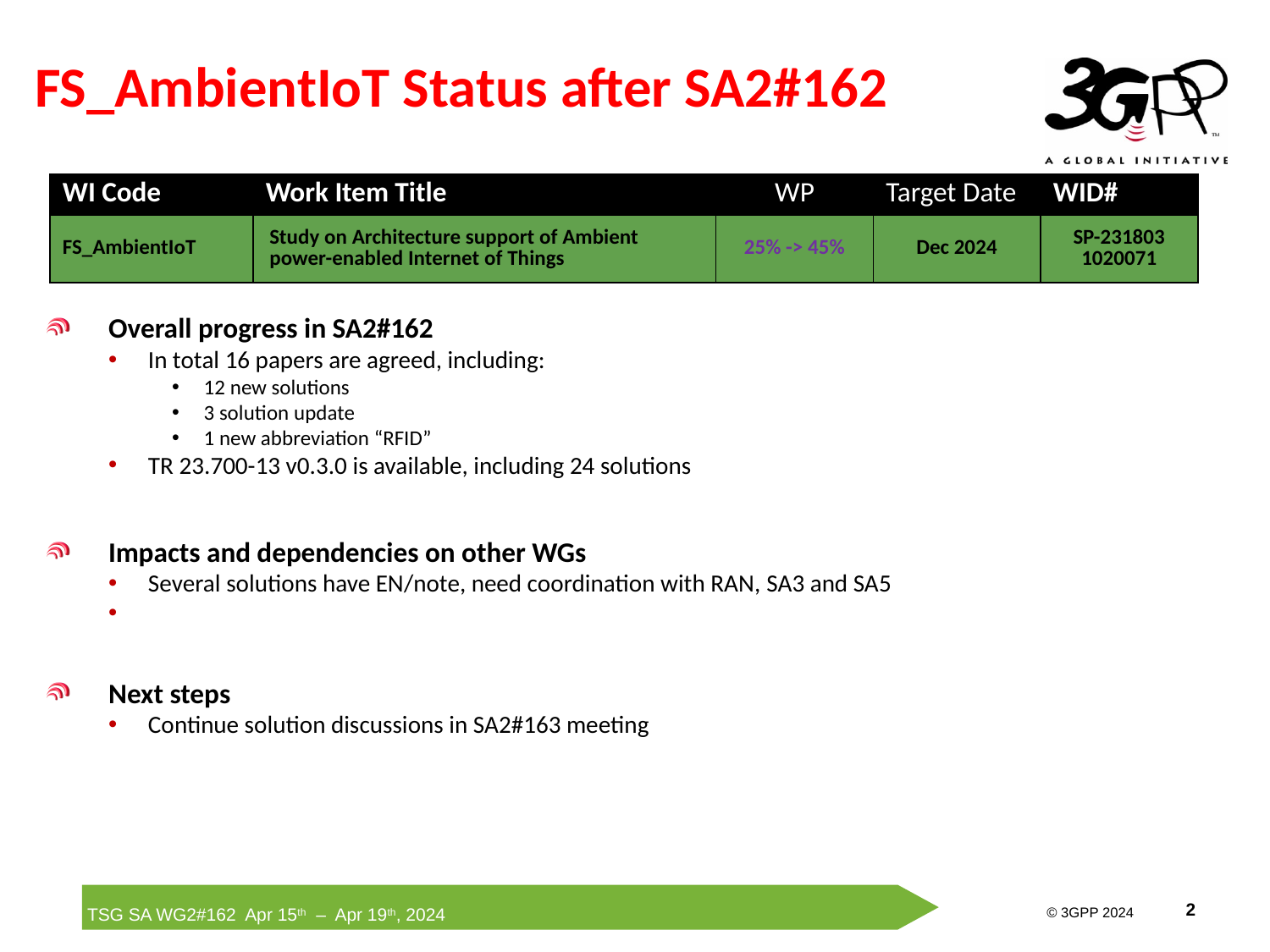

# FS_AmbientIoT Status after SA2#162
| WI Code | Work Item Title | WP | Target Date | WID# |
| --- | --- | --- | --- | --- |
| FS\_AmbientIoT | Study on Architecture support of Ambient power-enabled Internet of Things | 25% -> 45% | Dec 2024 | SP-231803 1020071 |
Overall progress in SA2#162
In total 16 papers are agreed, including:
12 new solutions
3 solution update
1 new abbreviation “RFID”
TR 23.700-13 v0.3.0 is available, including 24 solutions

Impacts and dependencies on other WGs
Several solutions have EN/note, need coordination with RAN, SA3 and SA5

Next steps
Continue solution discussions in SA2#163 meeting